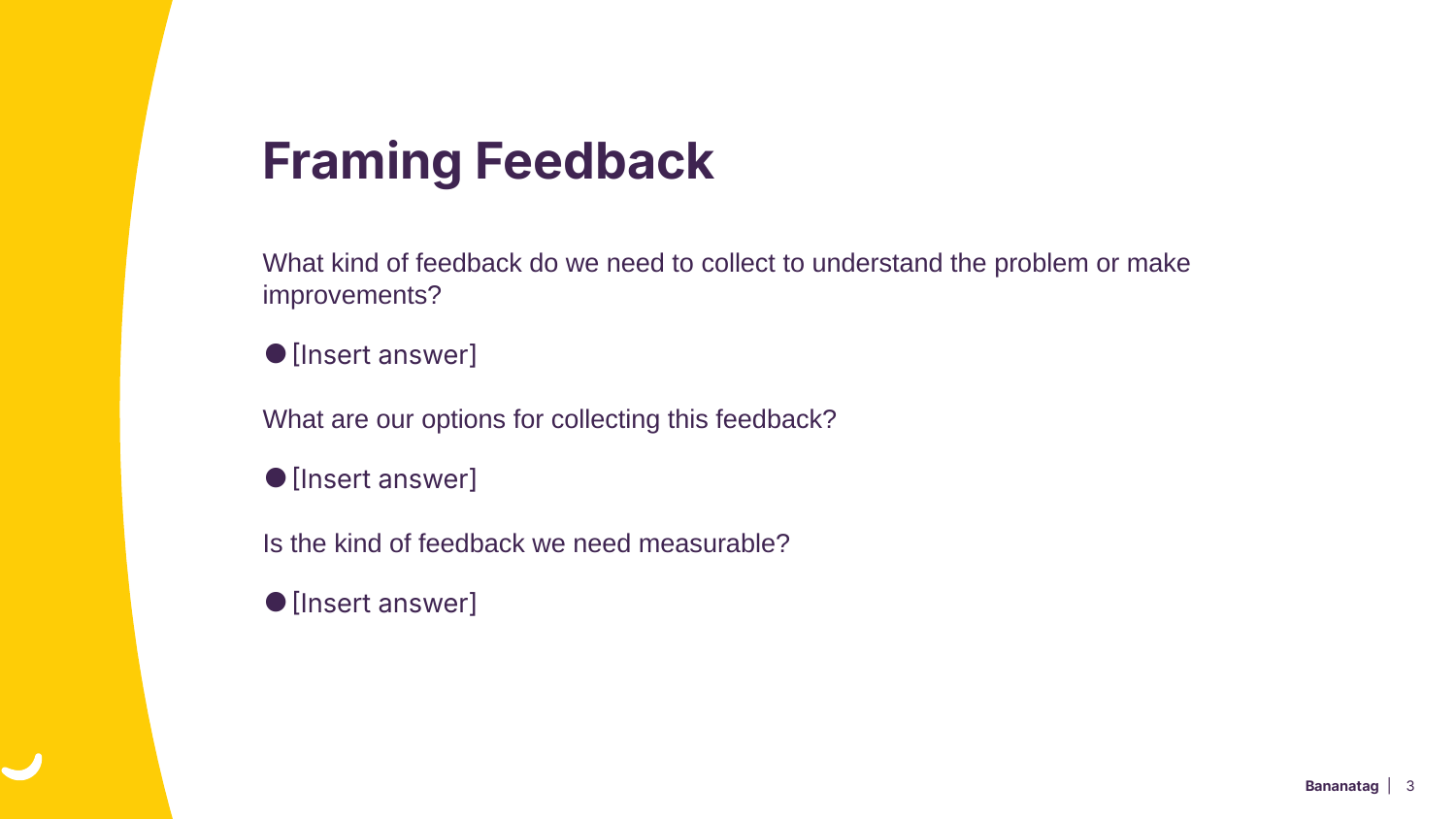

Framing Feedback
What kind of feedback do we need to collect to understand the problem or make improvements?
[Insert answer]
What are our options for collecting this feedback?
[Insert answer]
Is the kind of feedback we need measurable?
[Insert answer]